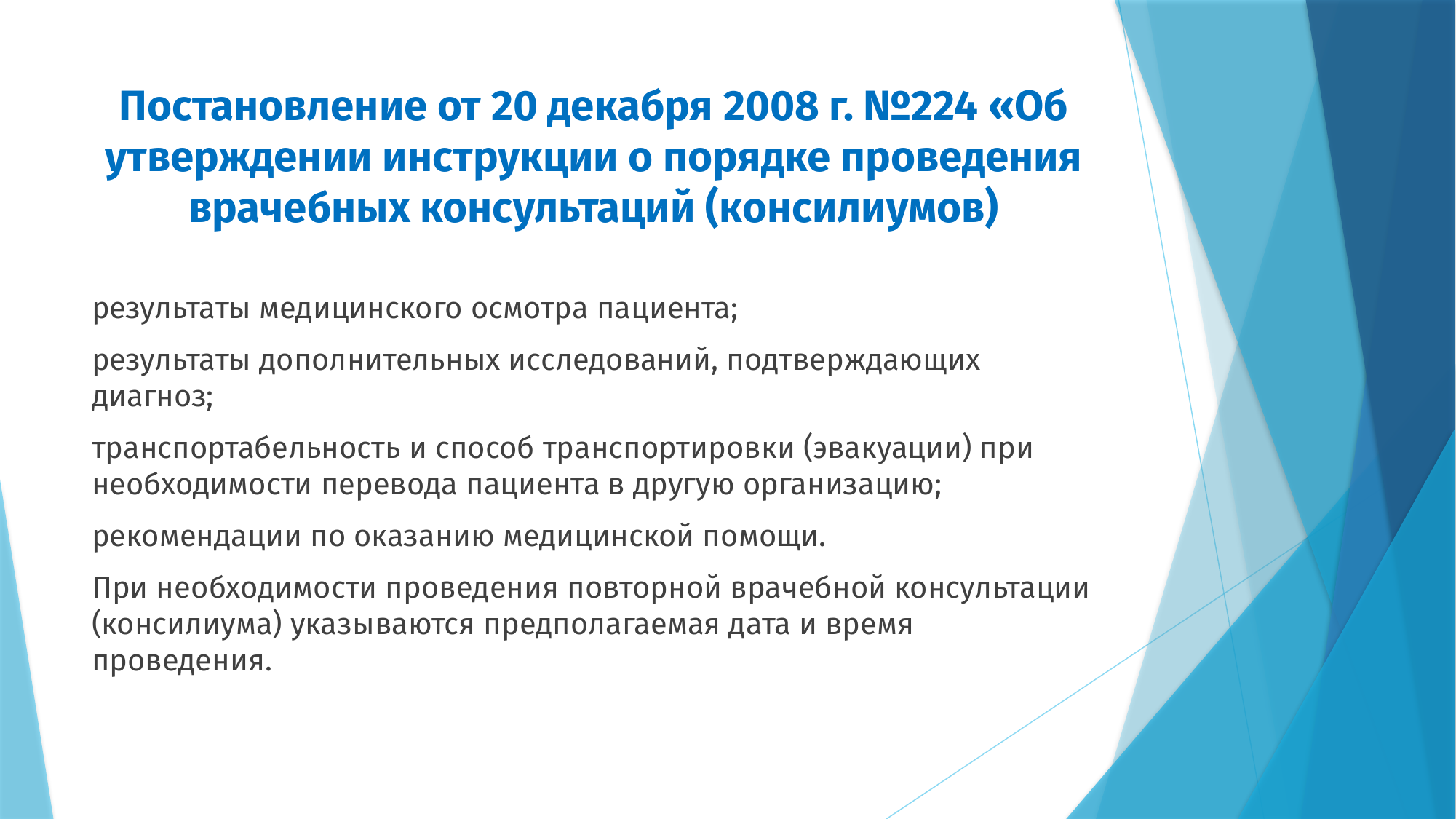

# Постановление от 20 декабря 2008 г. №224 «Об утверждении инструкции о порядке проведения врачебных консультаций (консилиумов)
результаты медицинского осмотра пациента;
результаты дополнительных исследований, подтверждающих диагноз;
транспортабельность и способ транспортировки (эвакуации) при необходимости перевода пациента в другую организацию;
рекомендации по оказанию медицинской помощи.
При необходимости проведения повторной врачебной консультации (консилиума) указываются предполагаемая дата и время проведения.